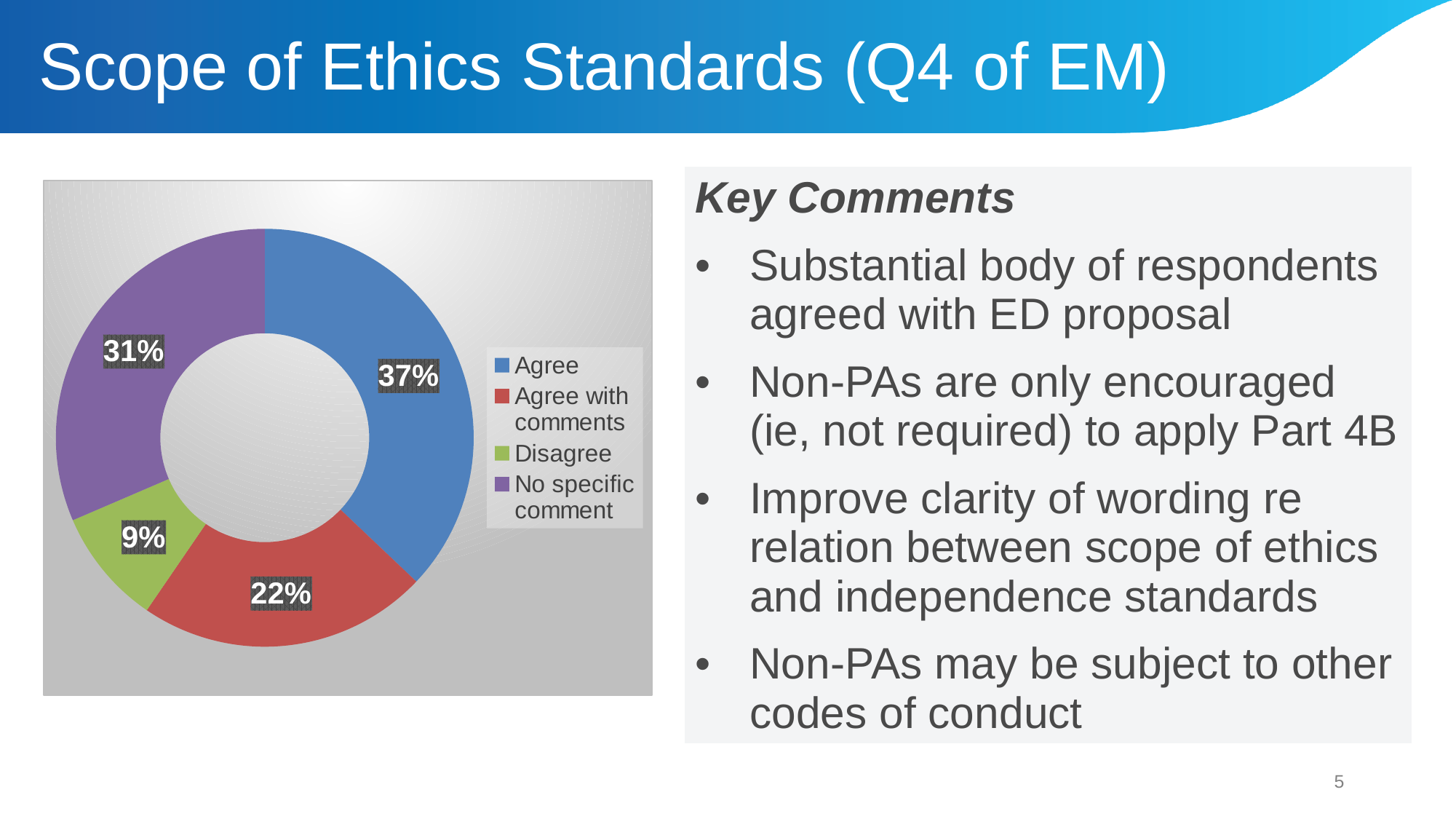

Scope of Ethics Standards (Q4 of EM)
| Key Comments Substantial body of respondents agreed with ED proposal Non-PAs are only encouraged (ie, not required) to apply Part 4B Improve clarity of wording re relation between scope of ethics and independence standards Non-PAs may be subject to other codes of conduct |
| --- |

### Chart

| Category |  |
|---|---|
| Agree | 0.3707865168539326 |
| Agree with comments | 0.2247191011235955 |
| Disagree | 0.0898876404494382 |
| No specific comment | 0.3146067415730337 |
5